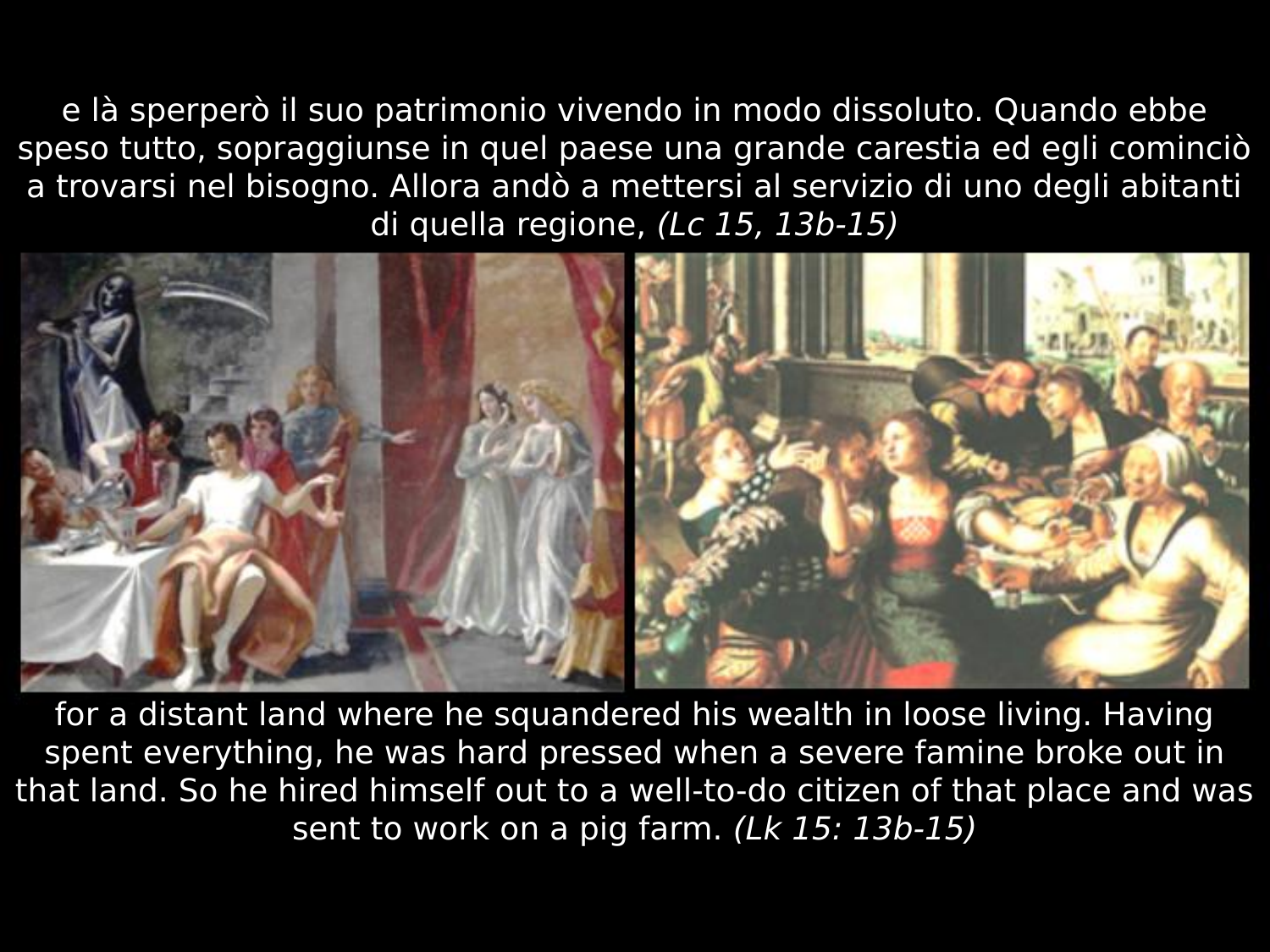

# e là sperperò il suo patrimonio vivendo in modo dissoluto. Quando ebbe speso tutto, sopraggiunse in quel paese una grande carestia ed egli cominciò a trovarsi nel bisogno. Allora andò a mettersi al servizio di uno degli abitanti di quella regione, (Lc 15, 13b-15)
for a distant land where he squandered his wealth in loose living. Having spent everything, he was hard pressed when a severe famine broke out in that land. So he hired himself out to a well-to-do citizen of that place and was sent to work on a pig farm. (Lk 15: 13b-15)